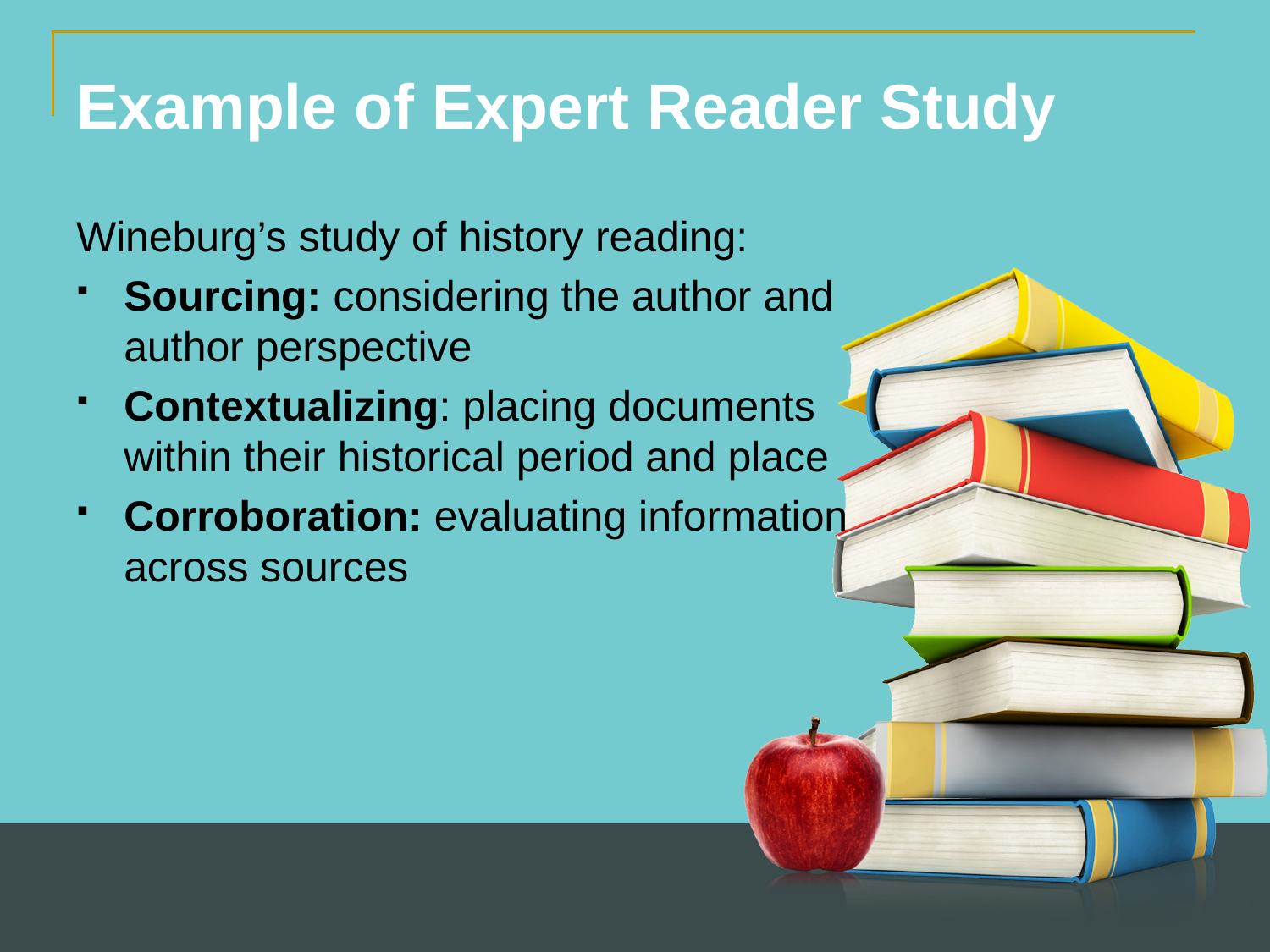

Example of Expert Reader Study

Wineburg’s study of history reading:
Sourcing: considering the author and            author perspective
Contextualizing: placing documents                within their historical period and place
Corroboration: evaluating information             across sources